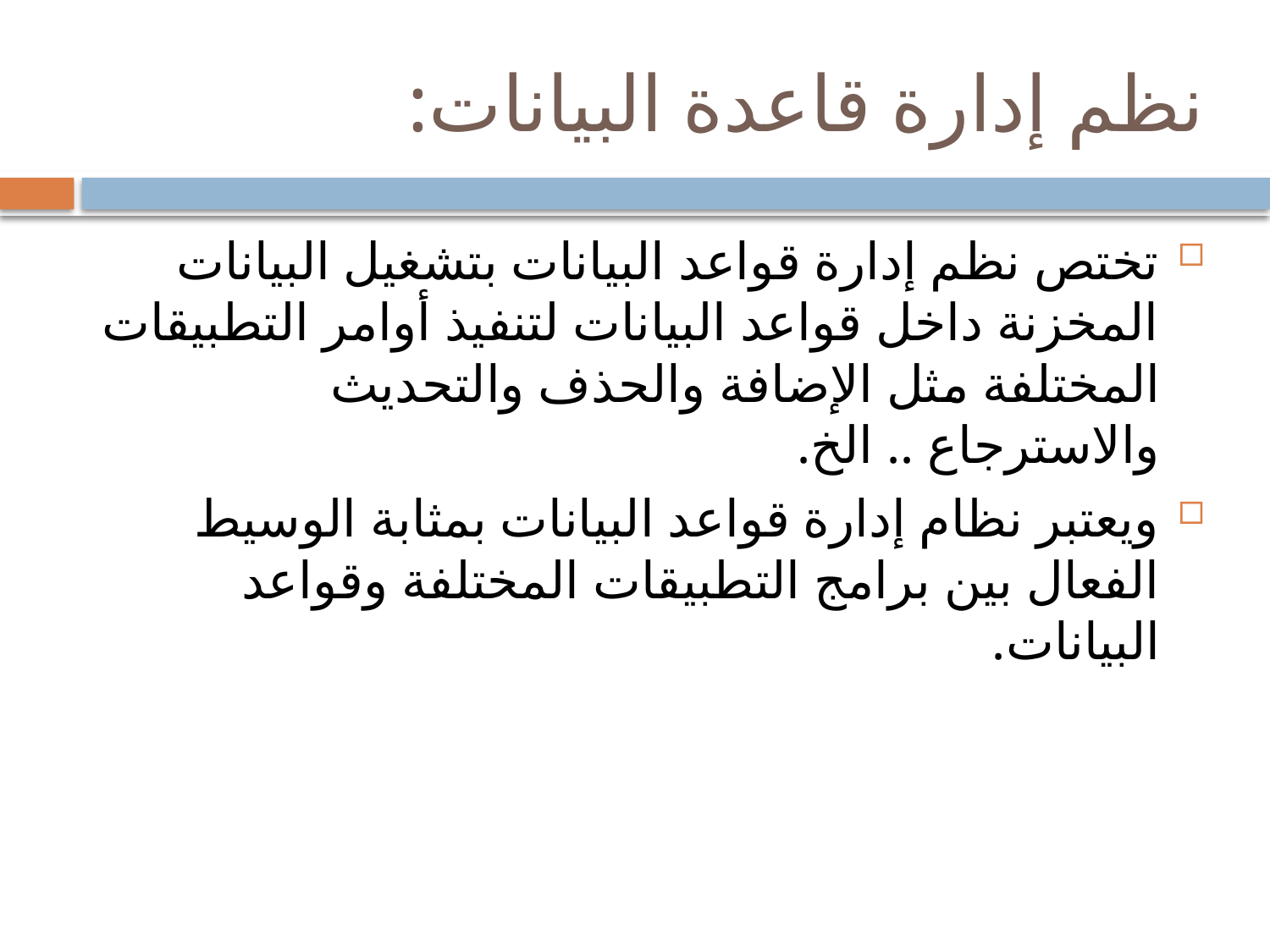

# نظم إدارة قاعدة البيانات:
تختص نظم إدارة قواعد البيانات بتشغيل البيانات المخزنة داخل قواعد البيانات لتنفيذ أوامر التطبيقات المختلفة مثل الإضافة والحذف والتحديث والاسترجاع .. الخ.
ويعتبر نظام إدارة قواعد البيانات بمثابة الوسيط الفعال بين برامج التطبيقات المختلفة وقواعد البيانات.